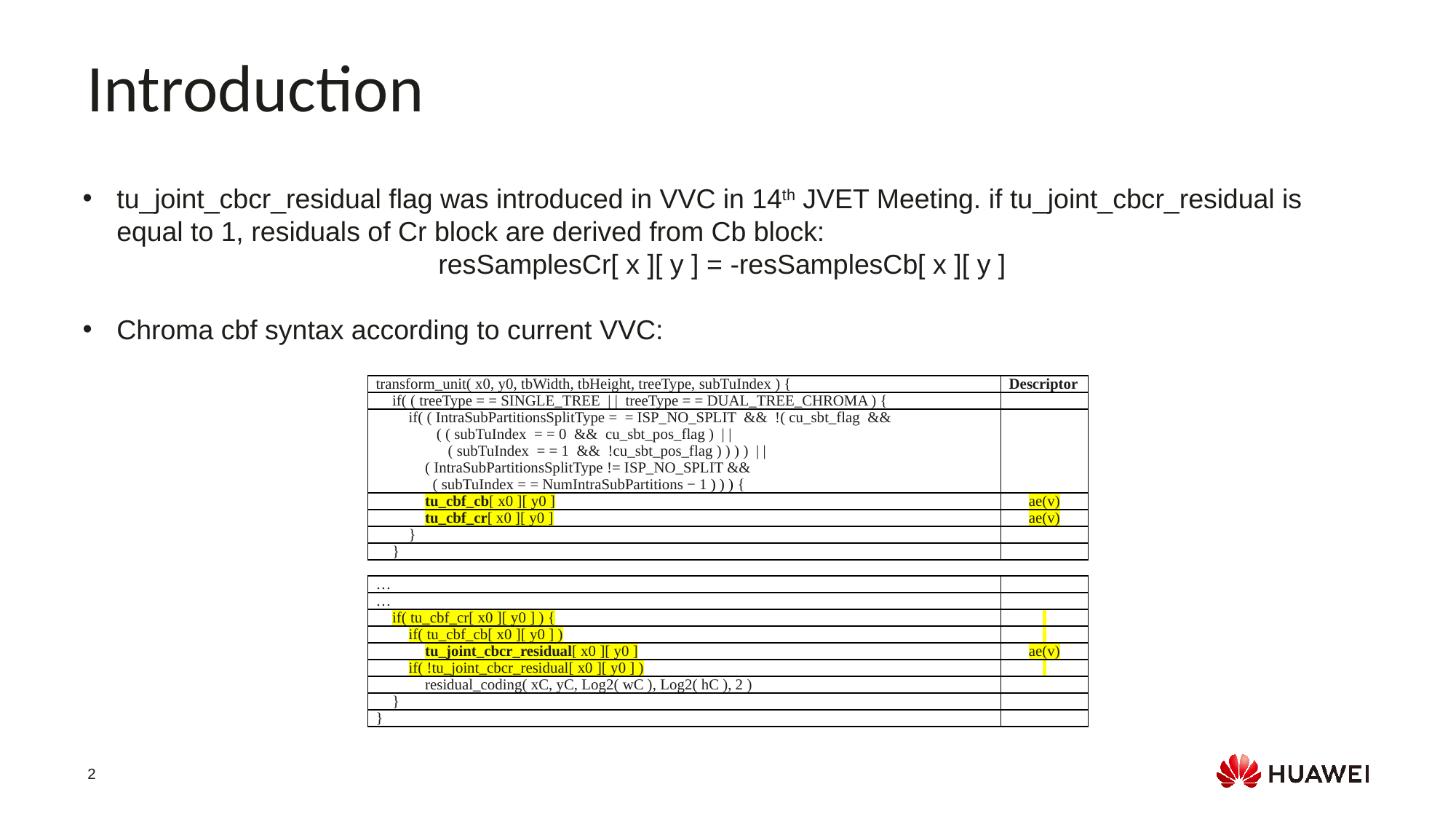

Introduction
tu_joint_cbcr_residual flag was introduced in VVC in 14th JVET Meeting. if tu_joint_cbcr_residual is equal to 1, residuals of Cr block are derived from Cb block:
resSamplesCr[ x ][ y ] = -resSamplesCb[ x ][ y ]

Chroma cbf syntax according to current VVC:

| transform\_unit( x0, y0, tbWidth, tbHeight, treeType, subTuIndex ) { | Descriptor |
| --- | --- |
| if( ( treeType = = SINGLE\_TREE | | treeType = = DUAL\_TREE\_CHROMA ) { |  |
| if( ( IntraSubPartitionsSplitType =  = ISP\_NO\_SPLIT && !( cu\_sbt\_flag && ( ( subTuIndex  = = 0  &&  cu\_sbt\_pos\_flag )  | |  ( subTuIndex  = = 1  &&  !cu\_sbt\_pos\_flag ) ) ) )  | |  ( IntraSubPartitionsSplitType != ISP\_NO\_SPLIT && ( subTuIndex = = NumIntraSubPartitions − 1 ) ) ) { |  |
| tu\_cbf\_cb[ x0 ][ y0 ] | ae(v) |
| tu\_cbf\_cr[ x0 ][ y0 ] | ae(v) |
| } |  |
| } |  |
| … |  |
| --- | --- |
| … |  |
| if( tu\_cbf\_cr[ x0 ][ y0 ] ) { |  |
| if( tu\_cbf\_cb[ x0 ][ y0 ] ) |  |
| tu\_joint\_cbcr\_residual[ x0 ][ y0 ] | ae(v) |
| if( !tu\_joint\_cbcr\_residual[ x0 ][ y0 ] ) |  |
| residual\_coding( xC, yC, Log2( wC ), Log2( hC ), 2 ) |  |
| } |  |
| } |  |